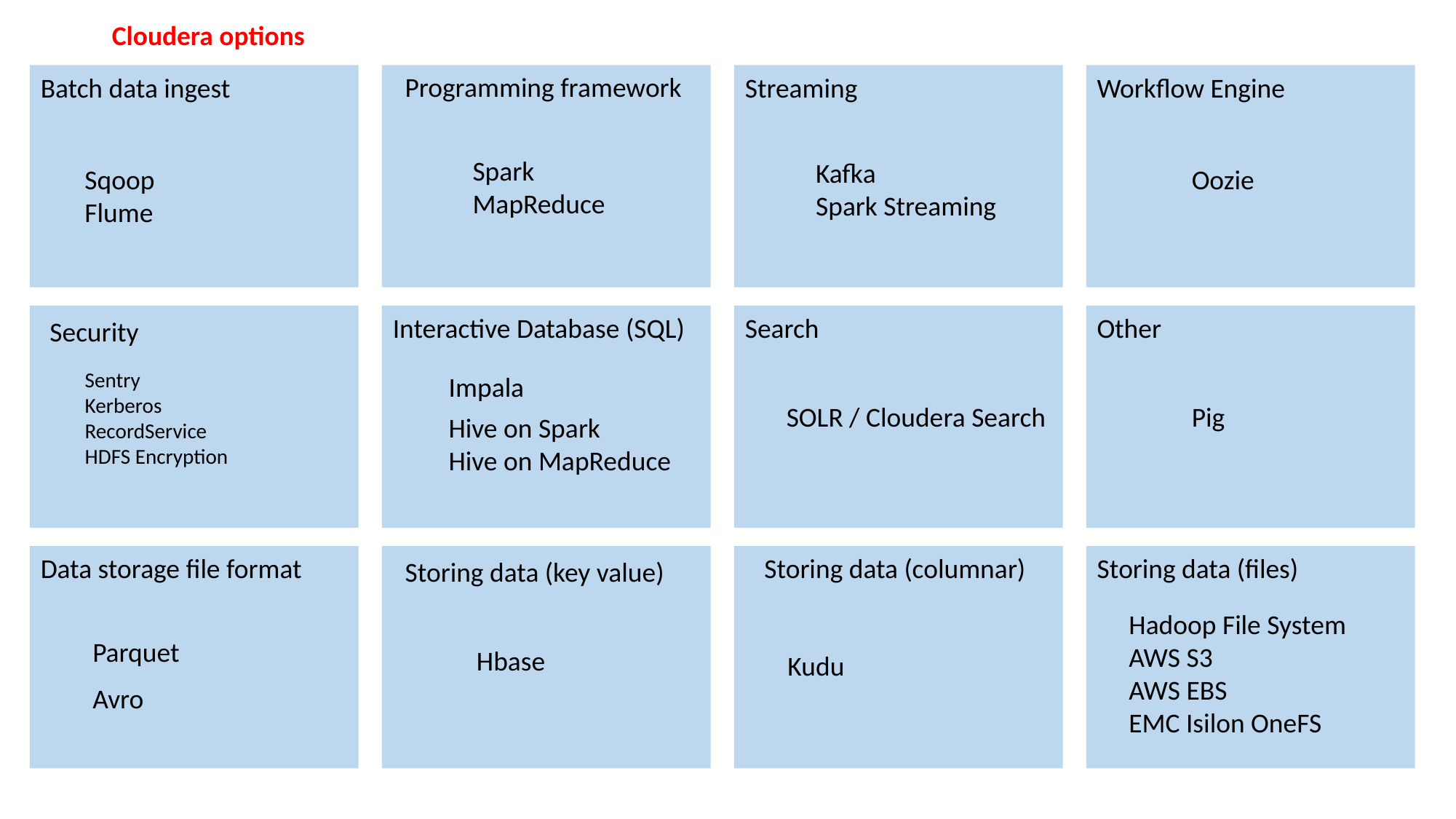

Cloudera options
Programming framework

Batch data ingest

Streaming

Workflow Engine

Spark
MapReduce
Kafka
Spark Streaming

Oozie
Sqoop
Flume

Interactive Database (SQL)

Search

Other

Security
Sentry
Kerberos
RecordService
HDFS Encryption
Impala
SOLR / Cloudera Search
Pig
Hive on Spark
Hive on MapReduce

Data storage file format

Storing data (columnar)
Storing data (files)

Storing data (key value)
Hadoop File System
AWS S3
AWS EBS
EMC Isilon OneFS

Kudu
Parquet
Hbase
Avro